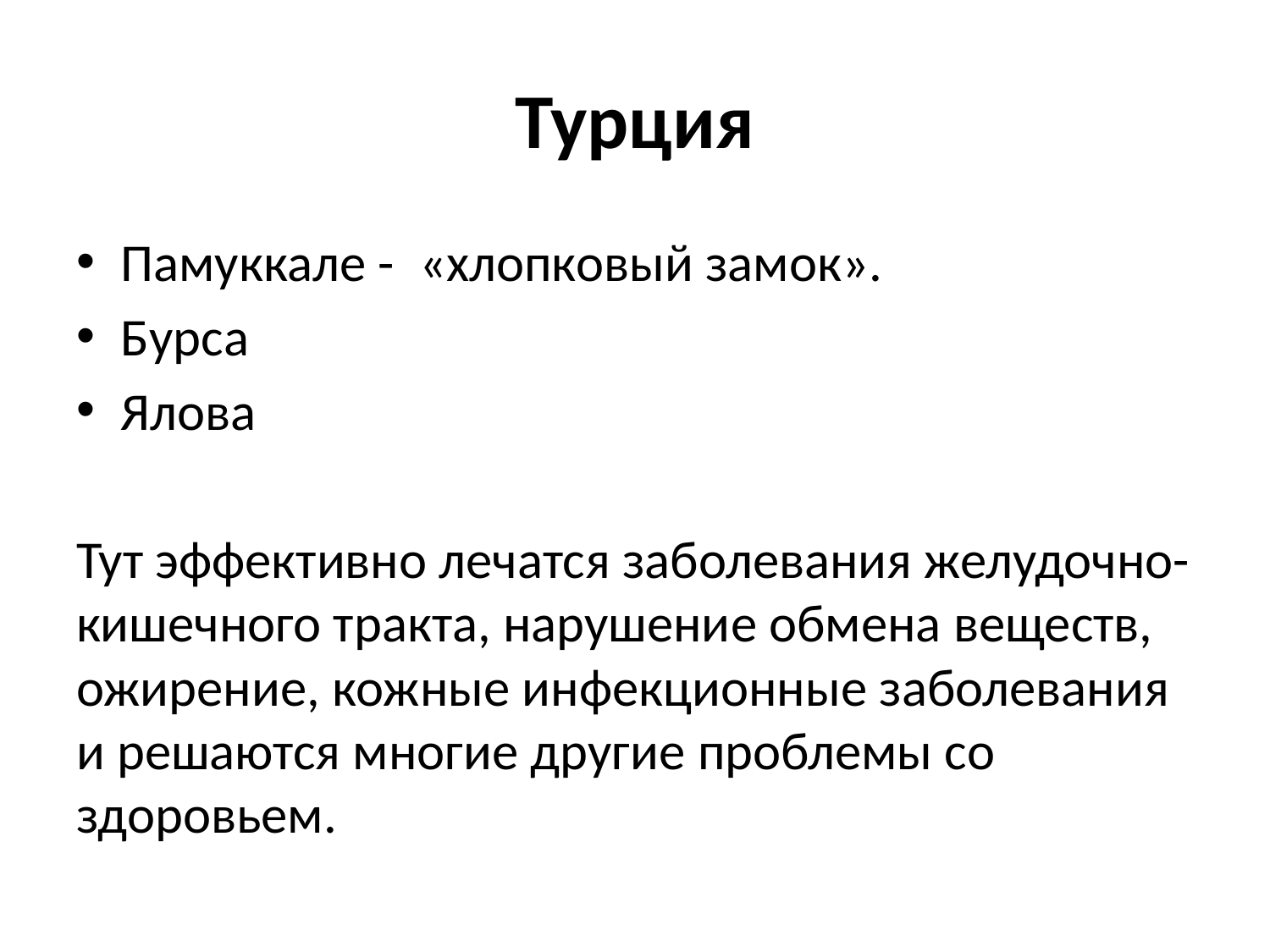

# Турция
Памуккале -  «хлопковый замок».
Бурса
Ялова

Тут эффективно лечатся заболевания желудочно-кишечного тракта, нарушение обмена веществ, ожирение, кожные инфекционные заболевания и решаются многие другие проблемы со здоровьем.